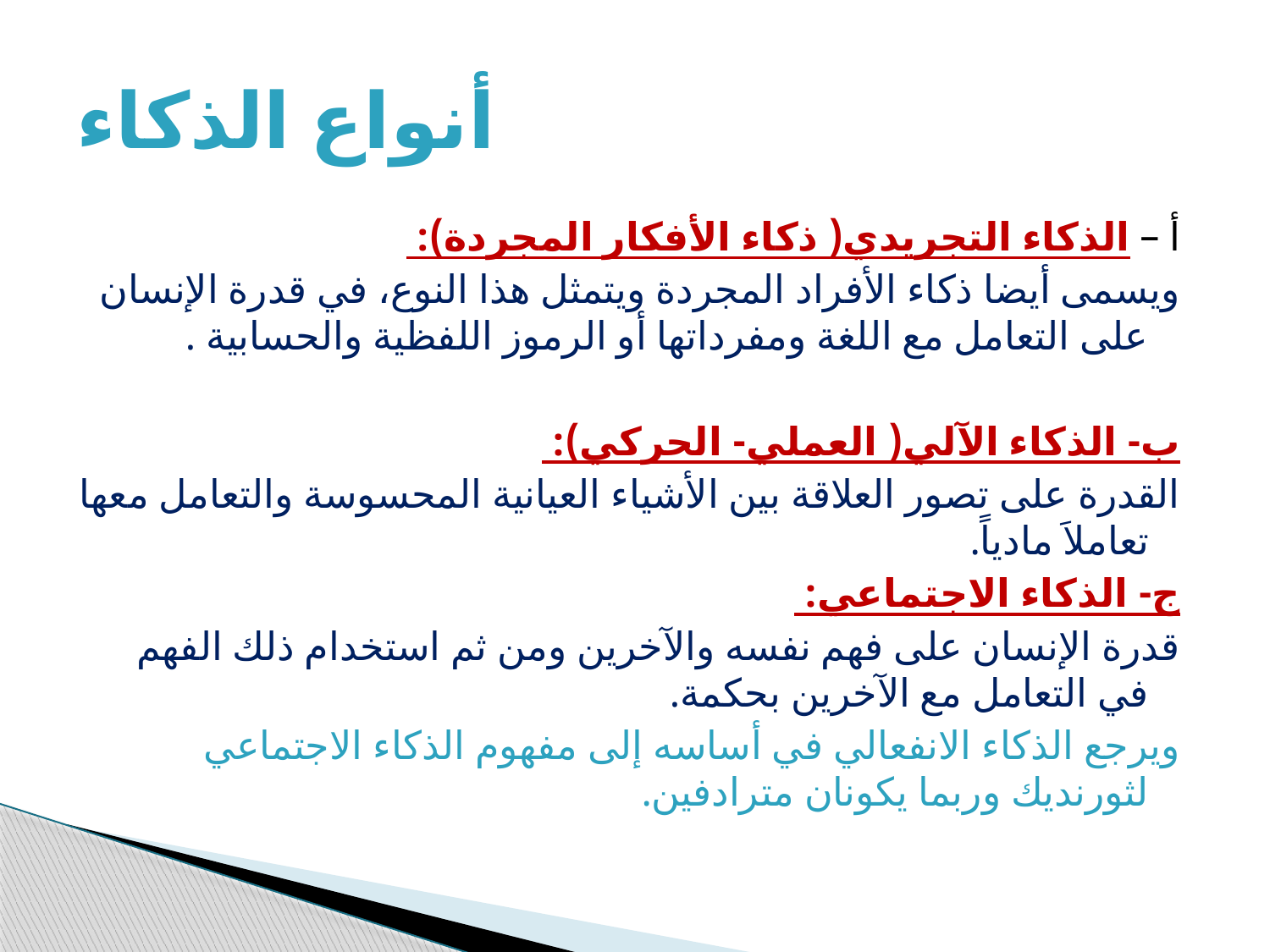

# أنواع الذكاء
أ – الذكاء التجريدي( ذكاء الأفكار المجردة):
ويسمى أيضا ذكاء الأفراد المجردة ويتمثل هذا النوع، في قدرة الإنسان على التعامل مع اللغة ومفرداتها أو الرموز اللفظية والحسابية .

ب- الذكاء الآلي( العملي- الحركي):
القدرة على تصور العلاقة بين الأشياء العيانية المحسوسة والتعامل معها تعاملاَ مادياً.
ج- الذكاء الاجتماعي:
قدرة الإنسان على فهم نفسه والآخرين ومن ثم استخدام ذلك الفهم في التعامل مع الآخرين بحكمة.
ويرجع الذكاء الانفعالي في أساسه إلى مفهوم الذكاء الاجتماعي لثورنديك وربما يكونان مترادفين.